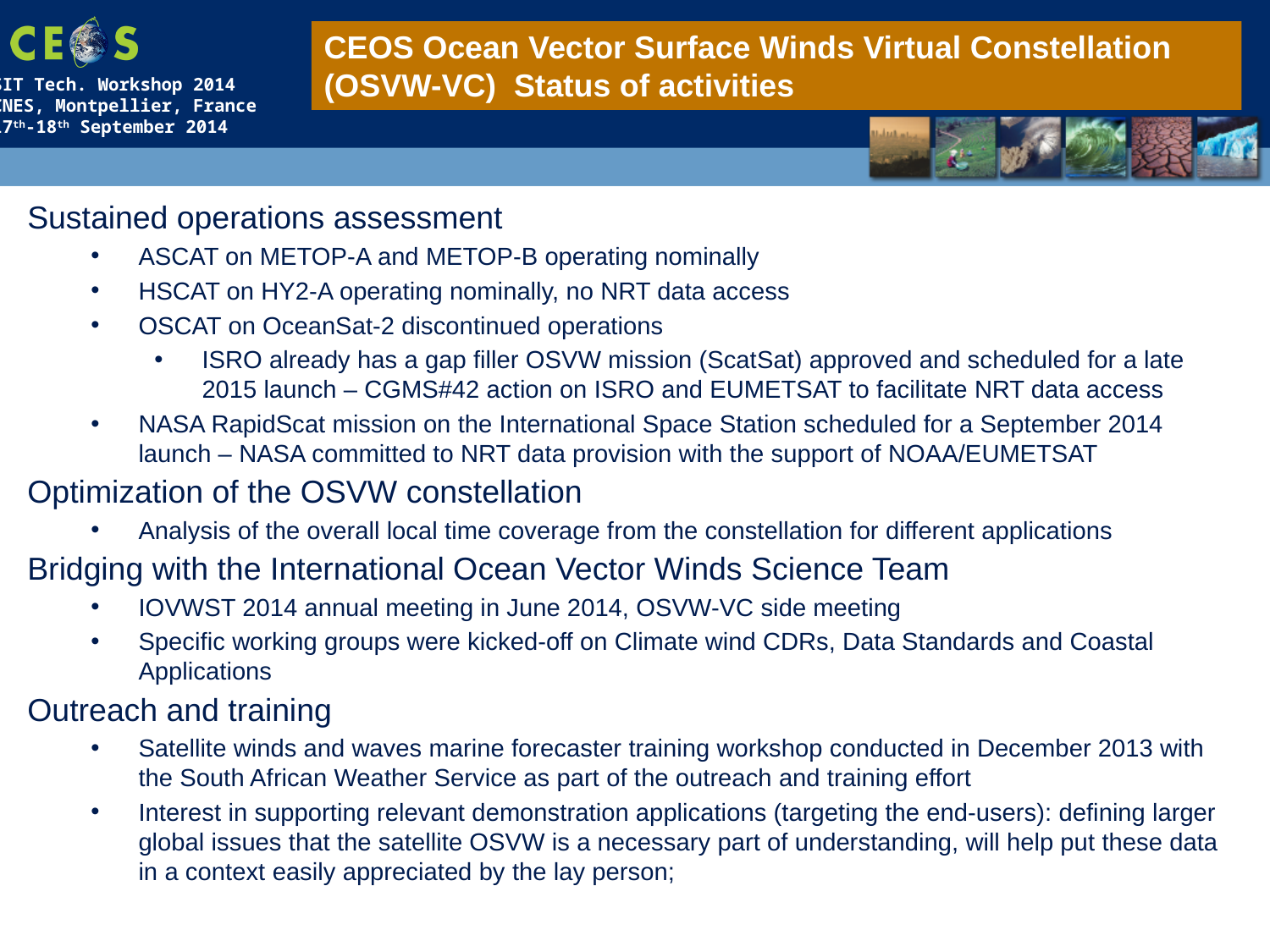

CEOS Ocean Vector Surface Winds Virtual Constellation (OSVW-VC)  Status of activities
Sustained operations assessment
ASCAT on METOP-A and METOP-B operating nominally
HSCAT on HY2-A operating nominally, no NRT data access
OSCAT on OceanSat-2 discontinued operations
ISRO already has a gap filler OSVW mission (ScatSat) approved and scheduled for a late 2015 launch – CGMS#42 action on ISRO and EUMETSAT to facilitate NRT data access
NASA RapidScat mission on the International Space Station scheduled for a September 2014 launch – NASA committed to NRT data provision with the support of NOAA/EUMETSAT
Optimization of the OSVW constellation
Analysis of the overall local time coverage from the constellation for different applications
Bridging with the International Ocean Vector Winds Science Team
IOVWST 2014 annual meeting in June 2014, OSVW-VC side meeting
Specific working groups were kicked-off on Climate wind CDRs, Data Standards and Coastal Applications
Outreach and training
Satellite winds and waves marine forecaster training workshop conducted in December 2013 with the South African Weather Service as part of the outreach and training effort
Interest in supporting relevant demonstration applications (targeting the end-users): defining larger global issues that the satellite OSVW is a necessary part of understanding, will help put these data in a context easily appreciated by the lay person;